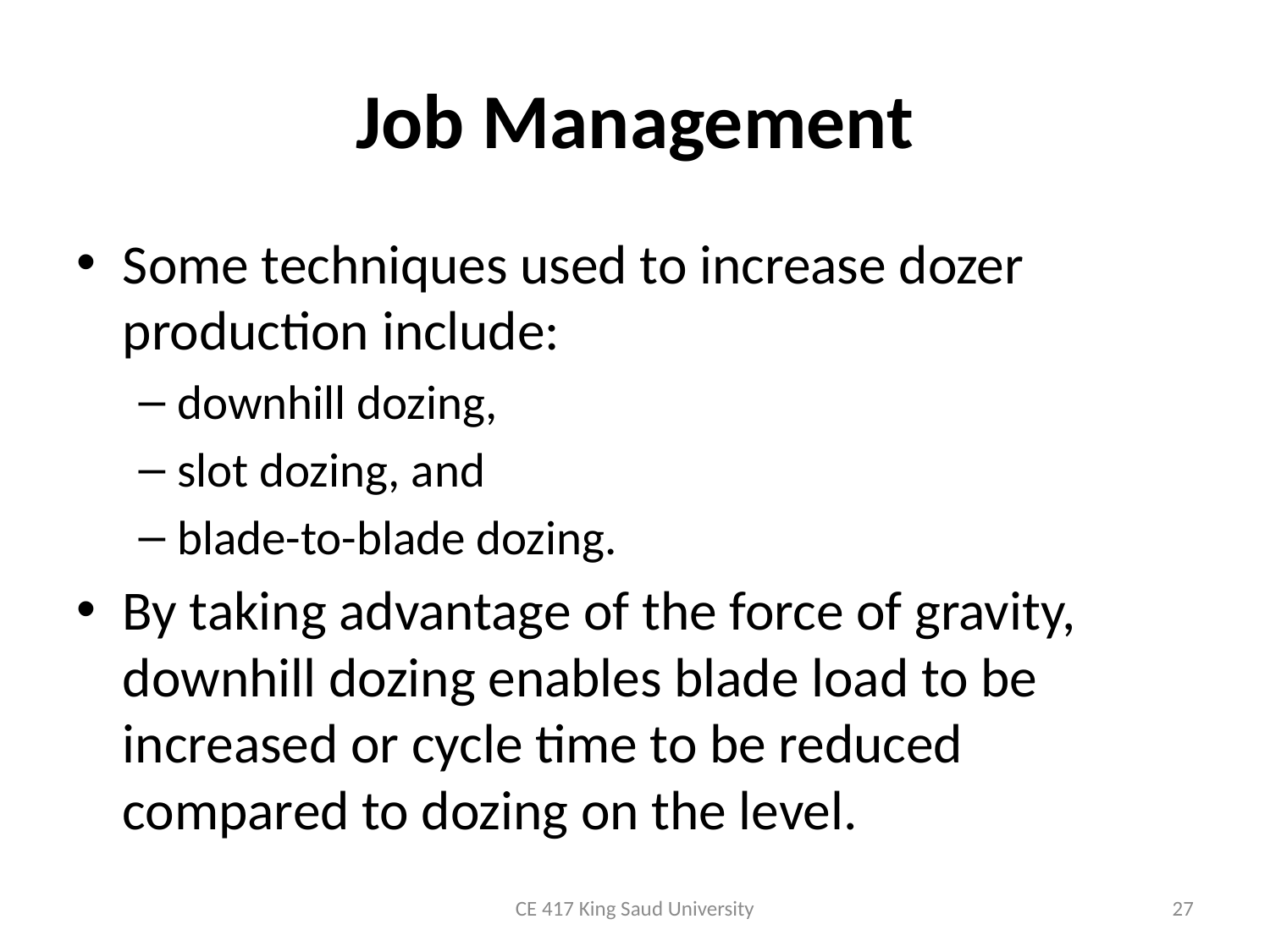

# Job Management
Some techniques used to increase dozer production include:
downhill dozing,
slot dozing, and
blade-to-blade dozing.
By taking advantage of the force of gravity, downhill dozing enables blade load to be increased or cycle time to be reduced compared to dozing on the level.
CE 417 King Saud University
27